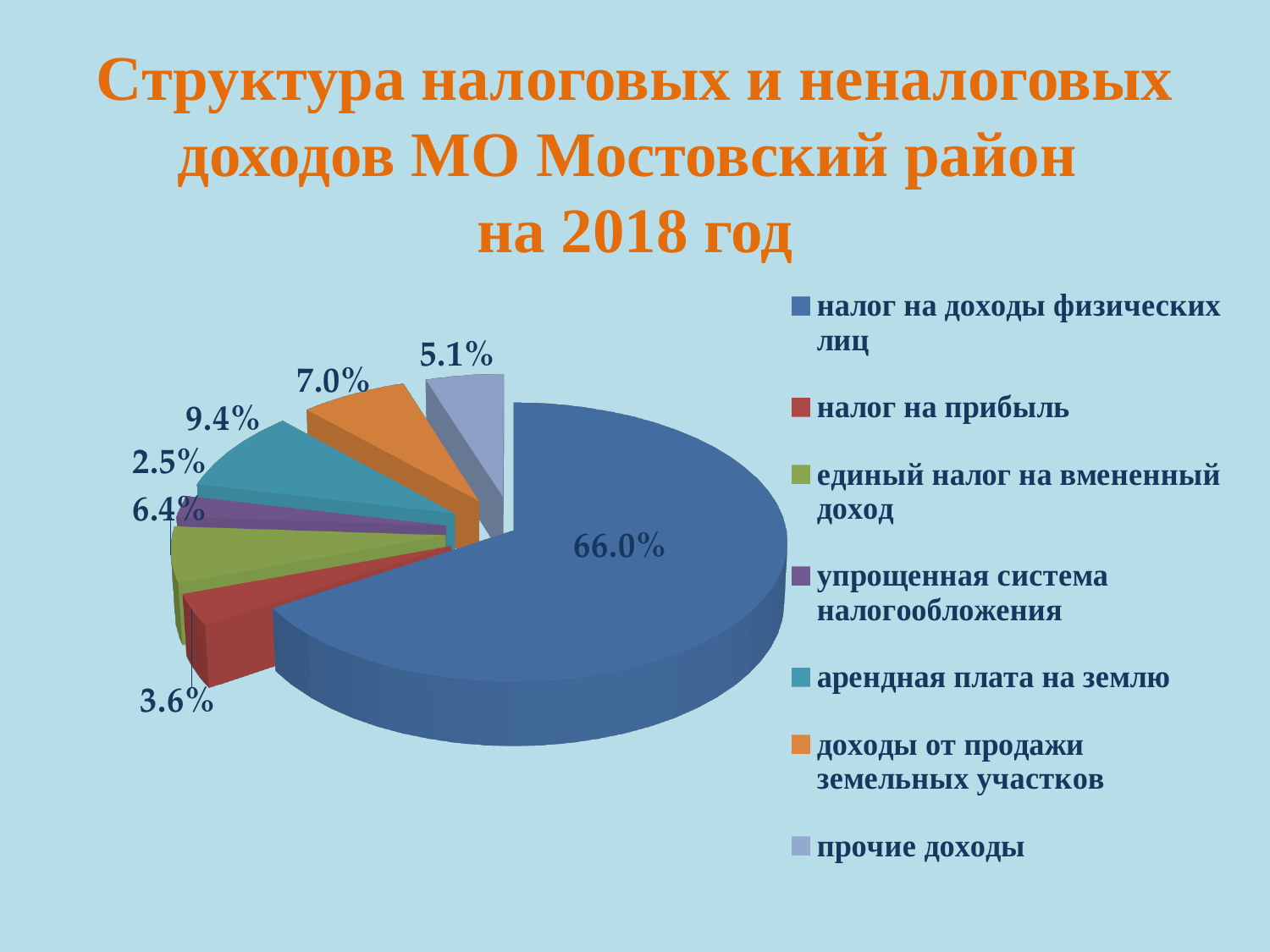

# Структура налоговых и неналоговых доходов МО Мостовский район на 2018 год

[unsupported chart]